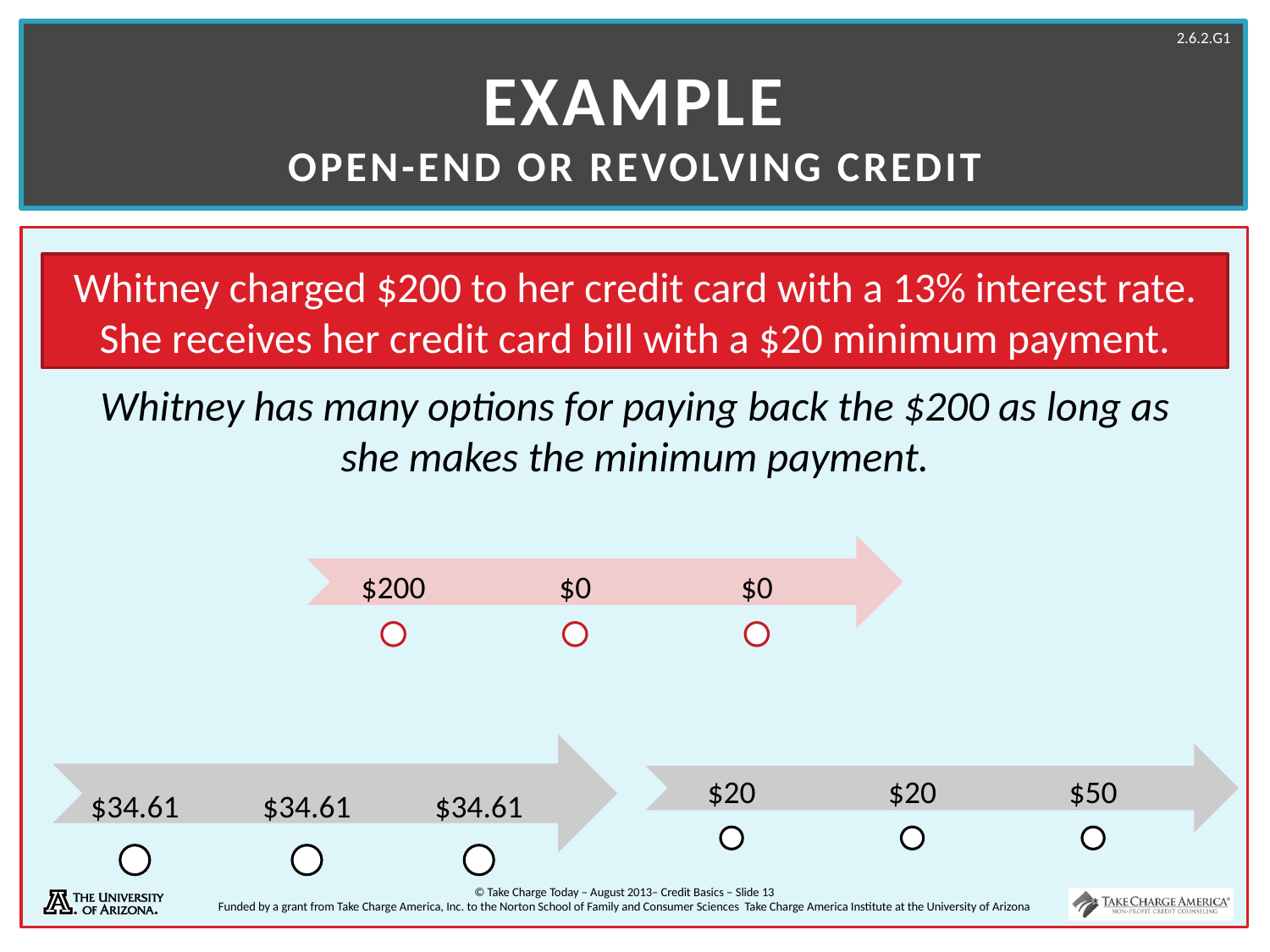

# Example Open-end or Revolving credit
Whitney charged $200 to her credit card with a 13% interest rate. She receives her credit card bill with a $20 minimum payment.
Whitney has many options for paying back the $200 as long as she makes the minimum payment.
$200
$0
$0
$0
$0
$0
$34.61
$34.61
$34.61
$34.61
$34.61
$34.61
$20
$20
$50